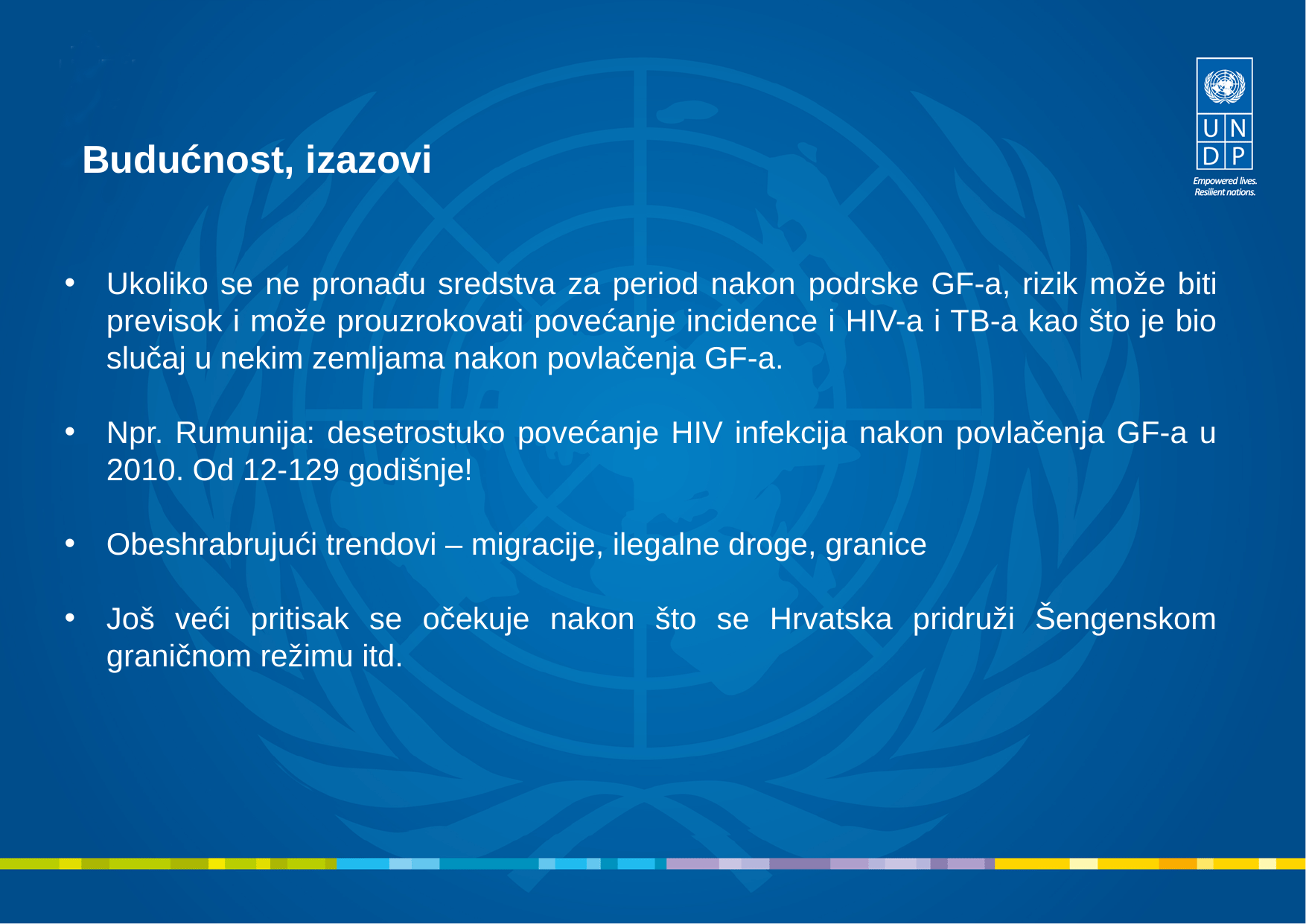

Budućnost, izazovi

Ukoliko se ne pronađu sredstva za period nakon podrske GF-a, rizik može biti previsok i može prouzrokovati povećanje incidence i HIV-a i TB-a kao što je bio slučaj u nekim zemljama nakon povlačenja GF-a.

Npr. Rumunija: desetrostuko povećanje HIV infekcija nakon povlačenja GF-a u 2010. Od 12-129 godišnje!

Obeshrabrujući trendovi – migracije, ilegalne droge, granice

Još veći pritisak se očekuje nakon što se Hrvatska pridruži Šengenskom graničnom režimu itd.